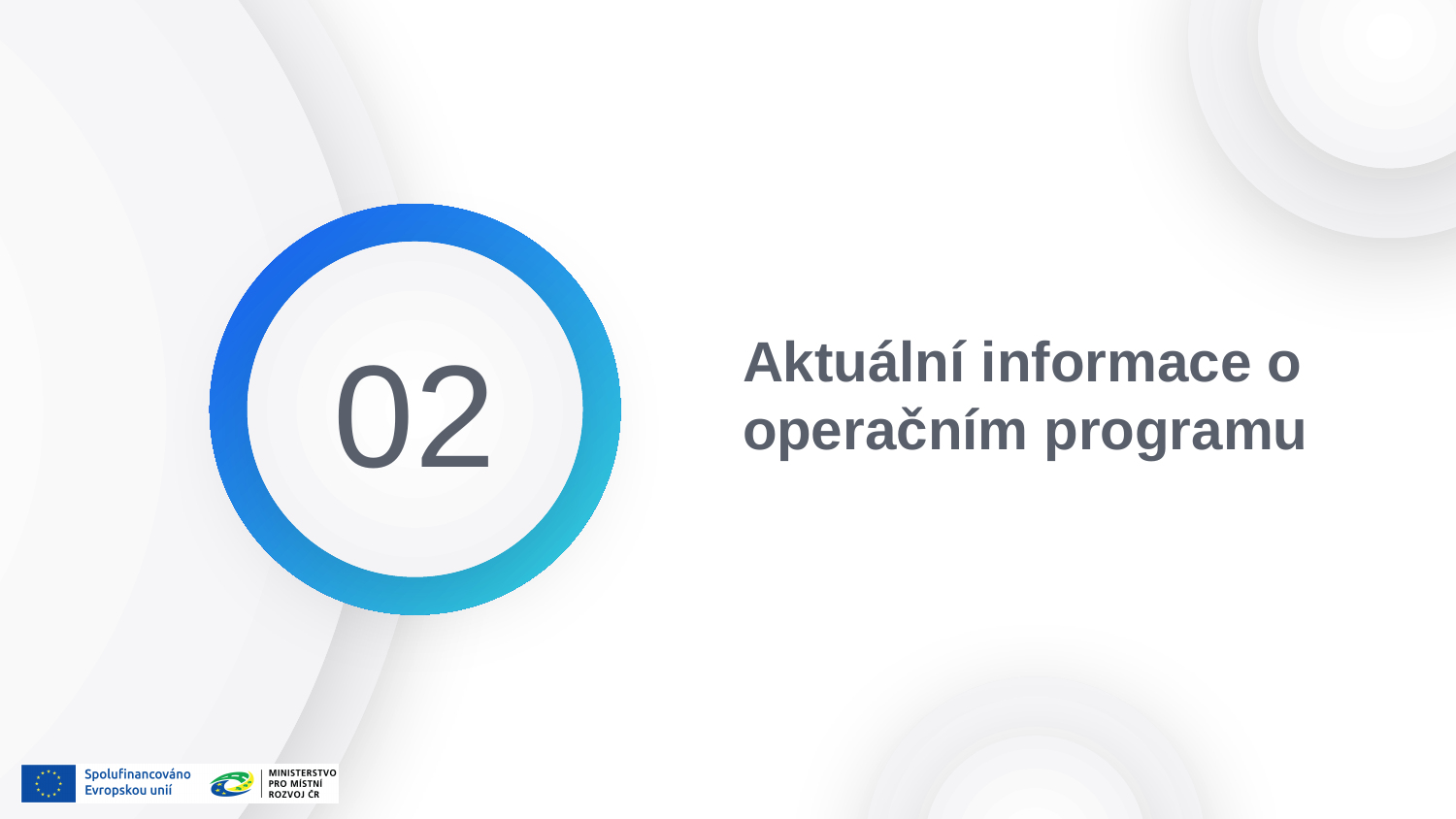

02
# Aktuální informace o operačním programu